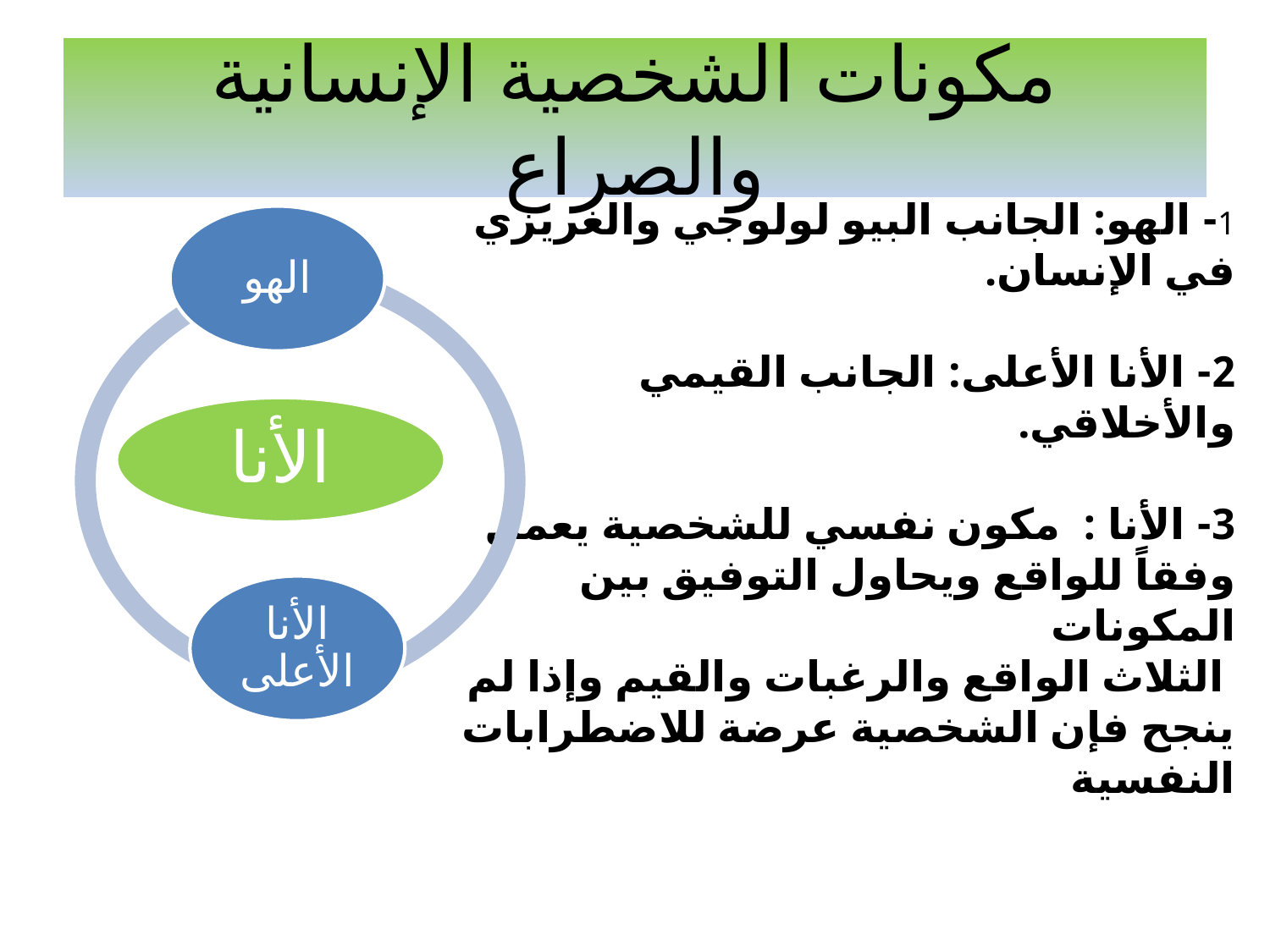

# مكونات الشخصية الإنسانية والصراع
1- الهو: الجانب البيو لولوجي والغريزي في الإنسان.

2- الأنا الأعلى: الجانب القيمي والأخلاقي.

3- الأنا :  مكون نفسي للشخصية يعمل وفقاً للواقع ويحاول التوفيق بين المكونات
 الثلاث الواقع والرغبات والقيم وإذا لم ينجح فإن الشخصية عرضة للاضطرابات النفسية
الأنا
الهو
الأنا الأعلى